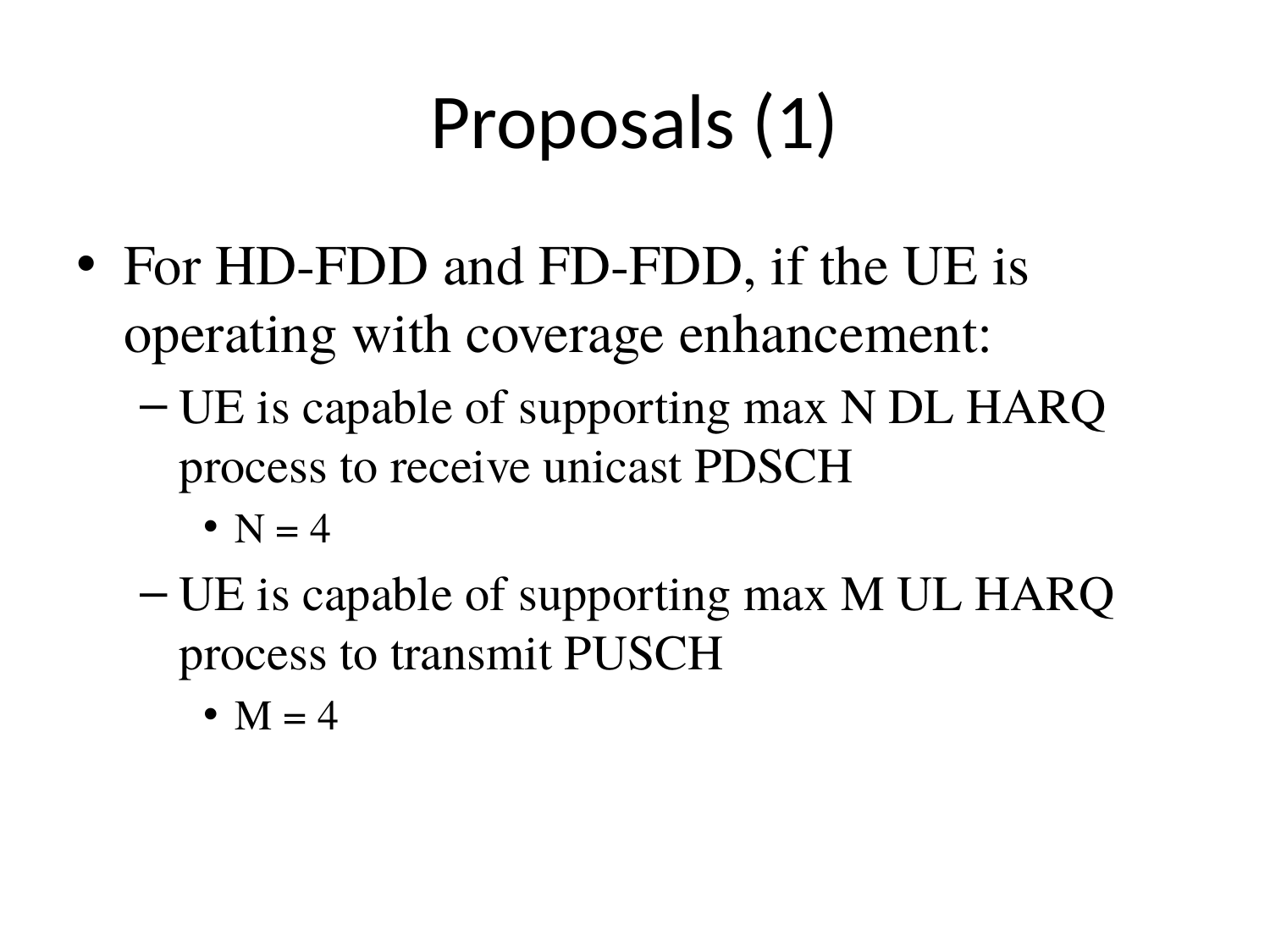

# Proposals (1)
For HD-FDD and FD-FDD, if the UE is operating with coverage enhancement:
UE is capable of supporting max N DL HARQ process to receive unicast PDSCH
N = 4
UE is capable of supporting max M UL HARQ process to transmit PUSCH
M = 4